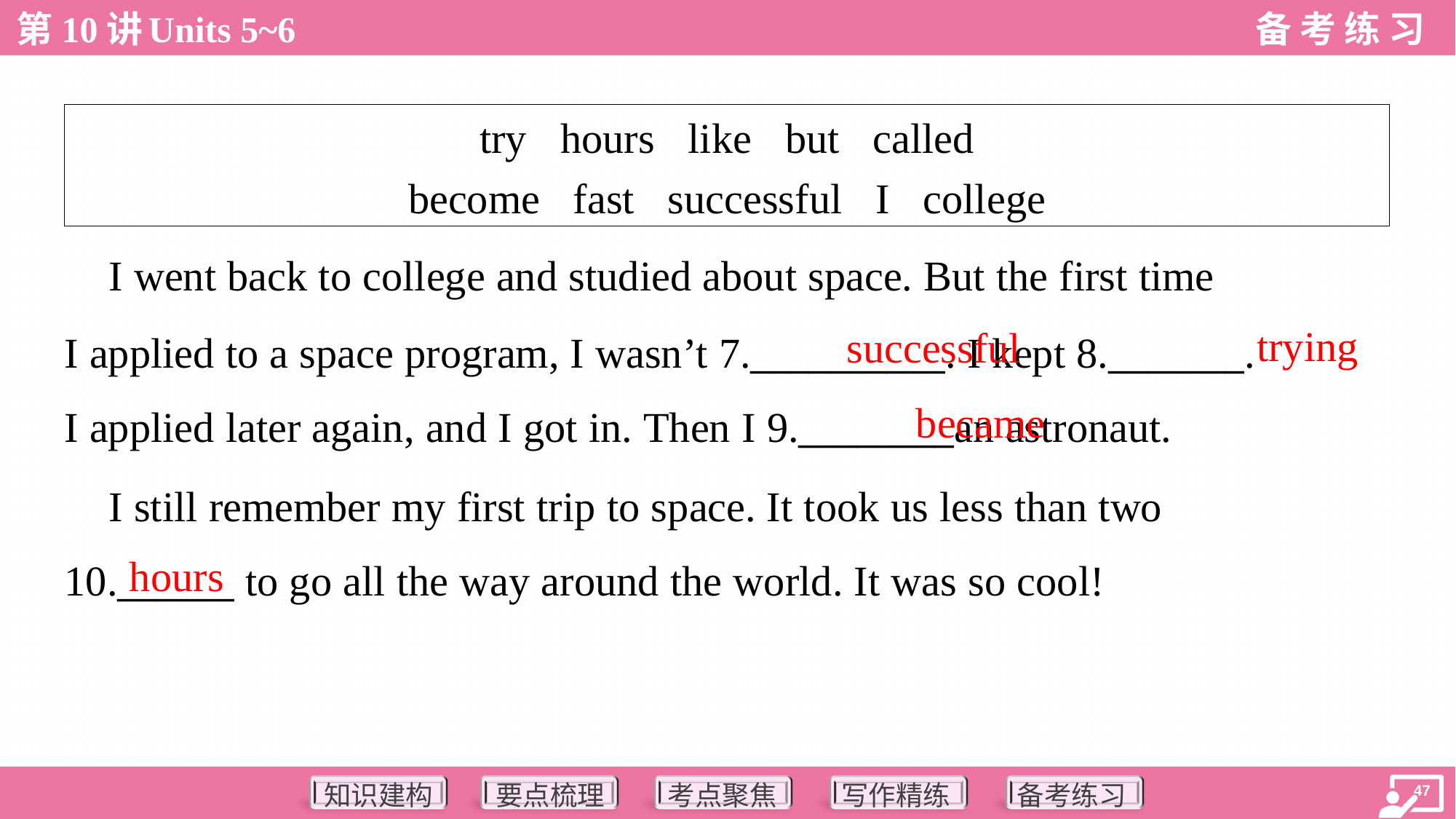

| try hours like but called become fast successful I college |
| --- |
    I went back to college and studied about space. But the first time
I applied to a space program, I wasn’t 7.__________. I kept 8._______.
I applied later again, and I got in. Then I 9.________an astronaut.
trying
successful
became
    I still remember my first trip to space. It took us less than two
10.______ to go all the way around the world. It was so cool!
hours